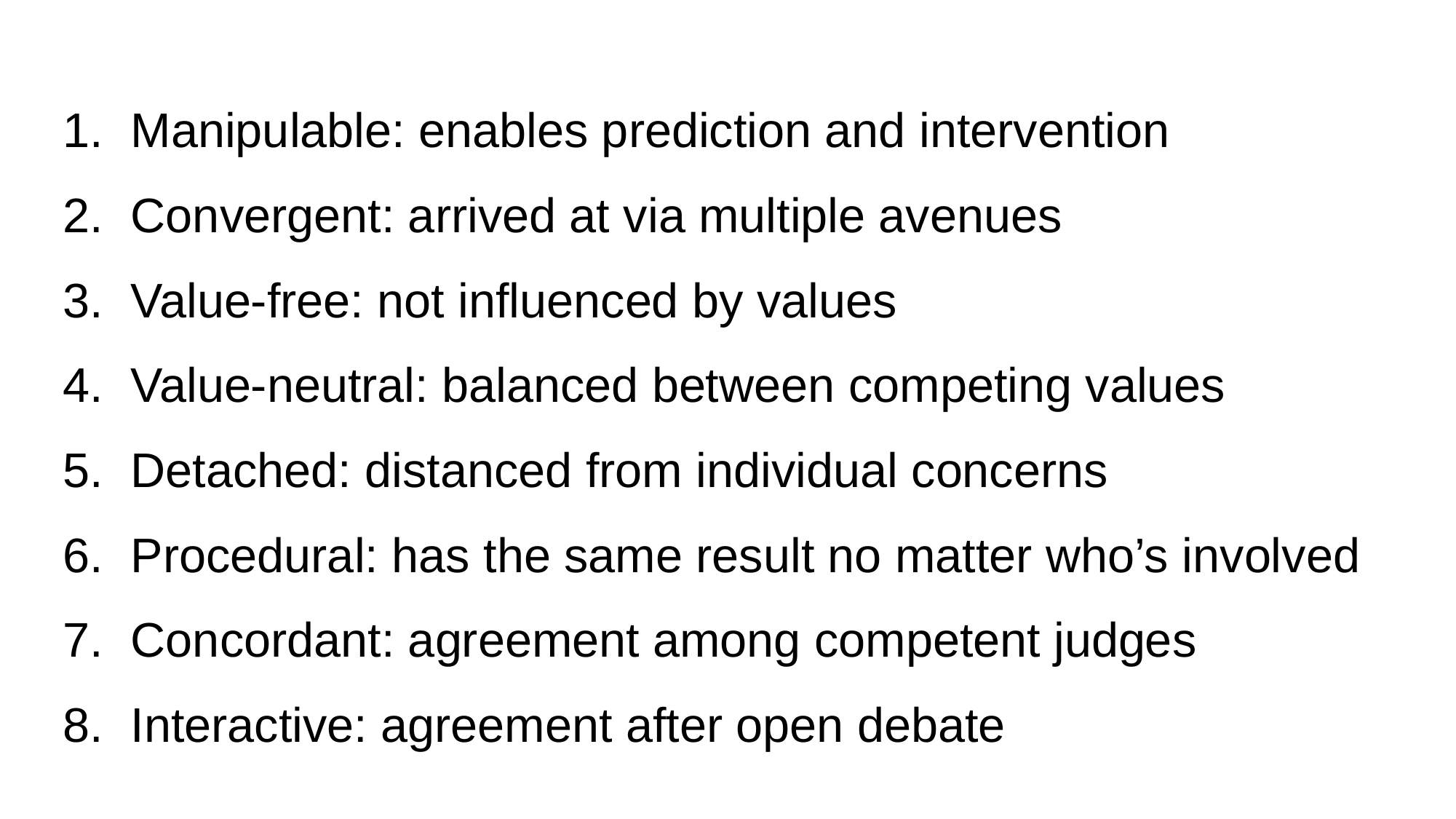

Manipulable: enables prediction and intervention
Convergent: arrived at via multiple avenues
Value-free: not influenced by values
Value-neutral: balanced between competing values
Detached: distanced from individual concerns
Procedural: has the same result no matter who’s involved
Concordant: agreement among competent judges
Interactive: agreement after open debate